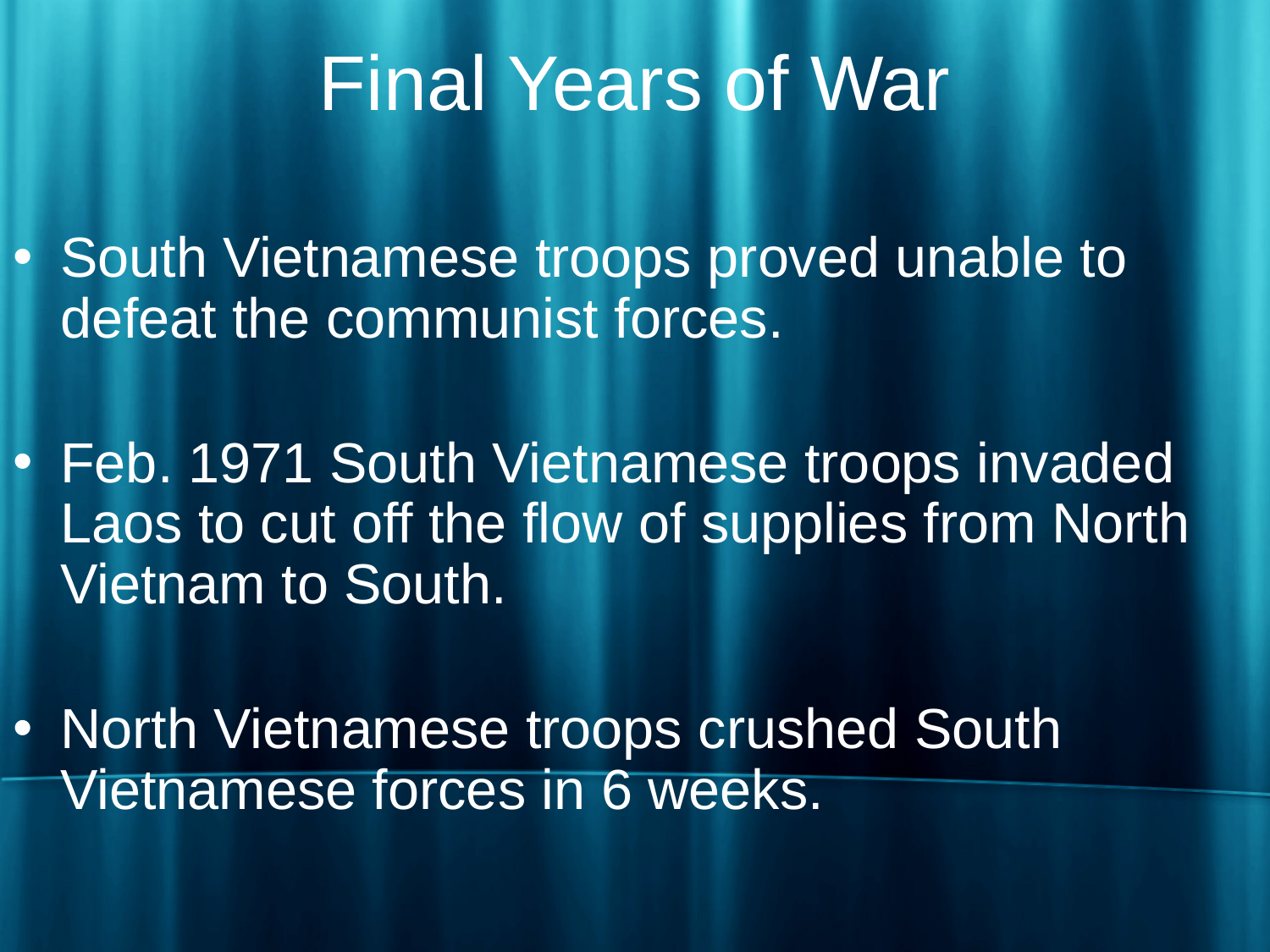

# Final Years of War
South Vietnamese troops proved unable to defeat the communist forces.

Feb. 1971 South Vietnamese troops invaded Laos to cut off the flow of supplies from North Vietnam to South.

North Vietnamese troops crushed South Vietnamese forces in 6 weeks.